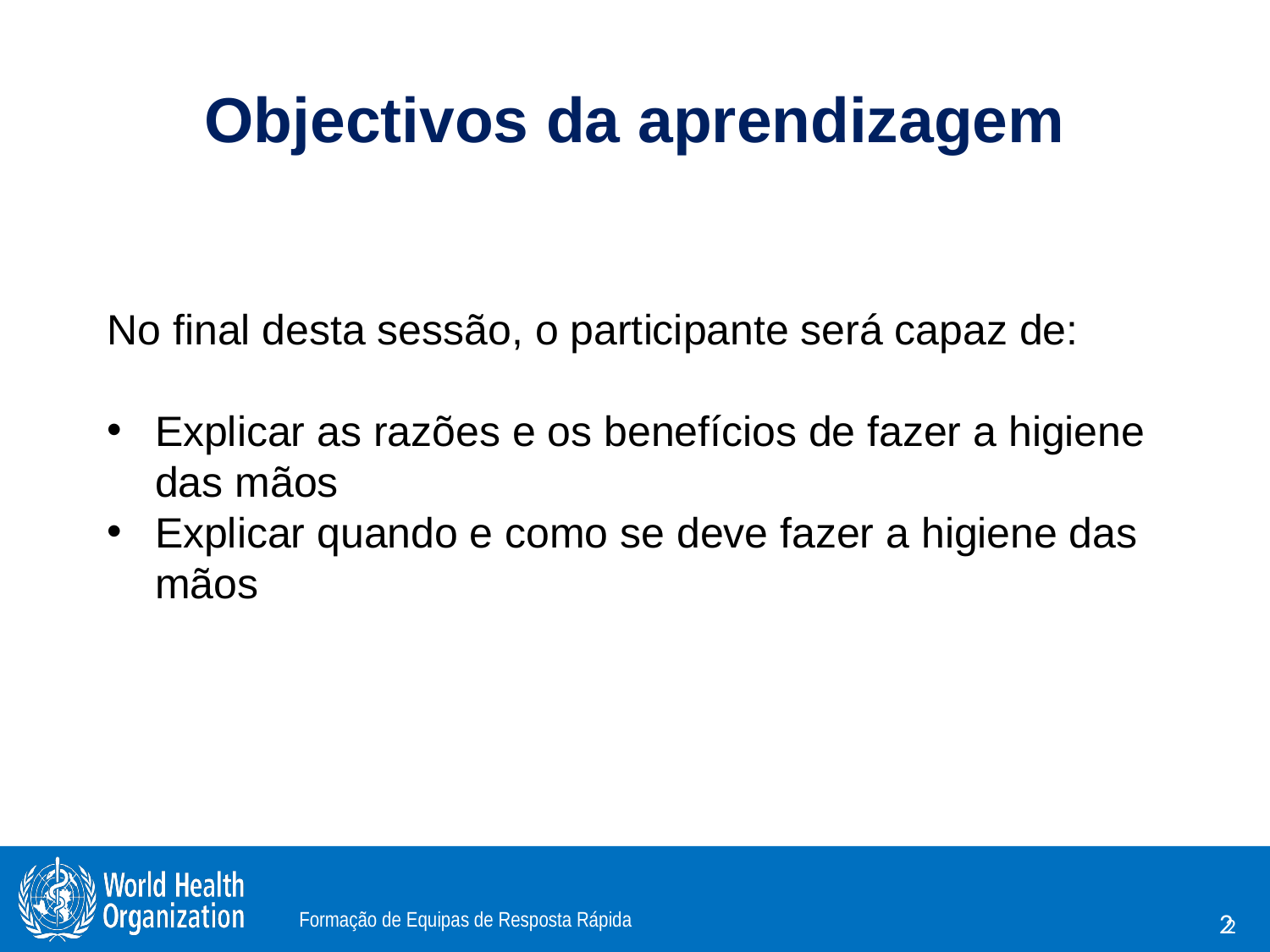

# Objectivos da aprendizagem
No final desta sessão, o participante será capaz de:

Explicar as razões e os benefícios de fazer a higiene das mãos
Explicar quando e como se deve fazer a higiene das mãos
2